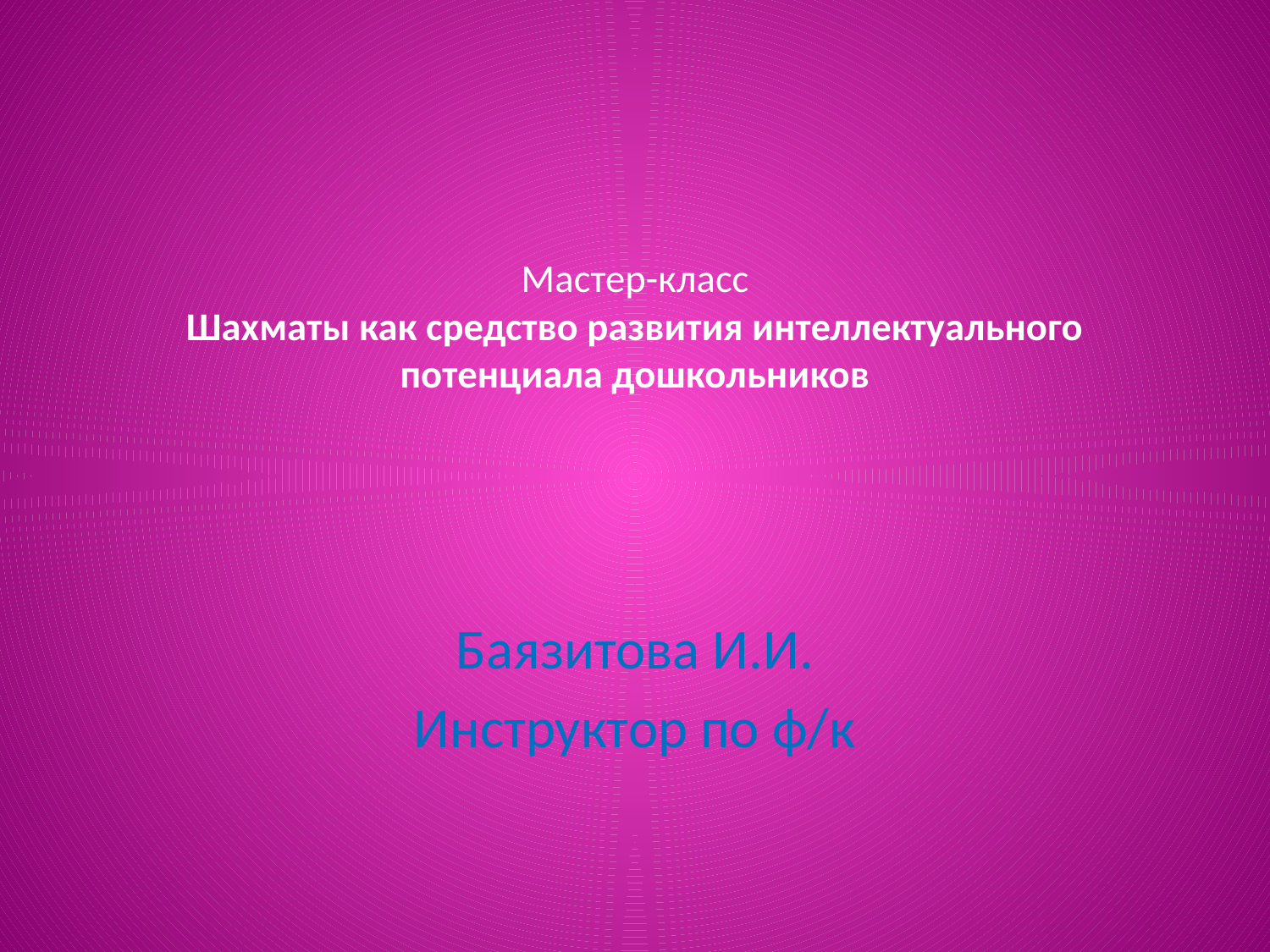

# Мастер-класс Шахматы как средство развития интеллектуального потенциала дошкольников
Баязитова И.И.
Инструктор по ф/к